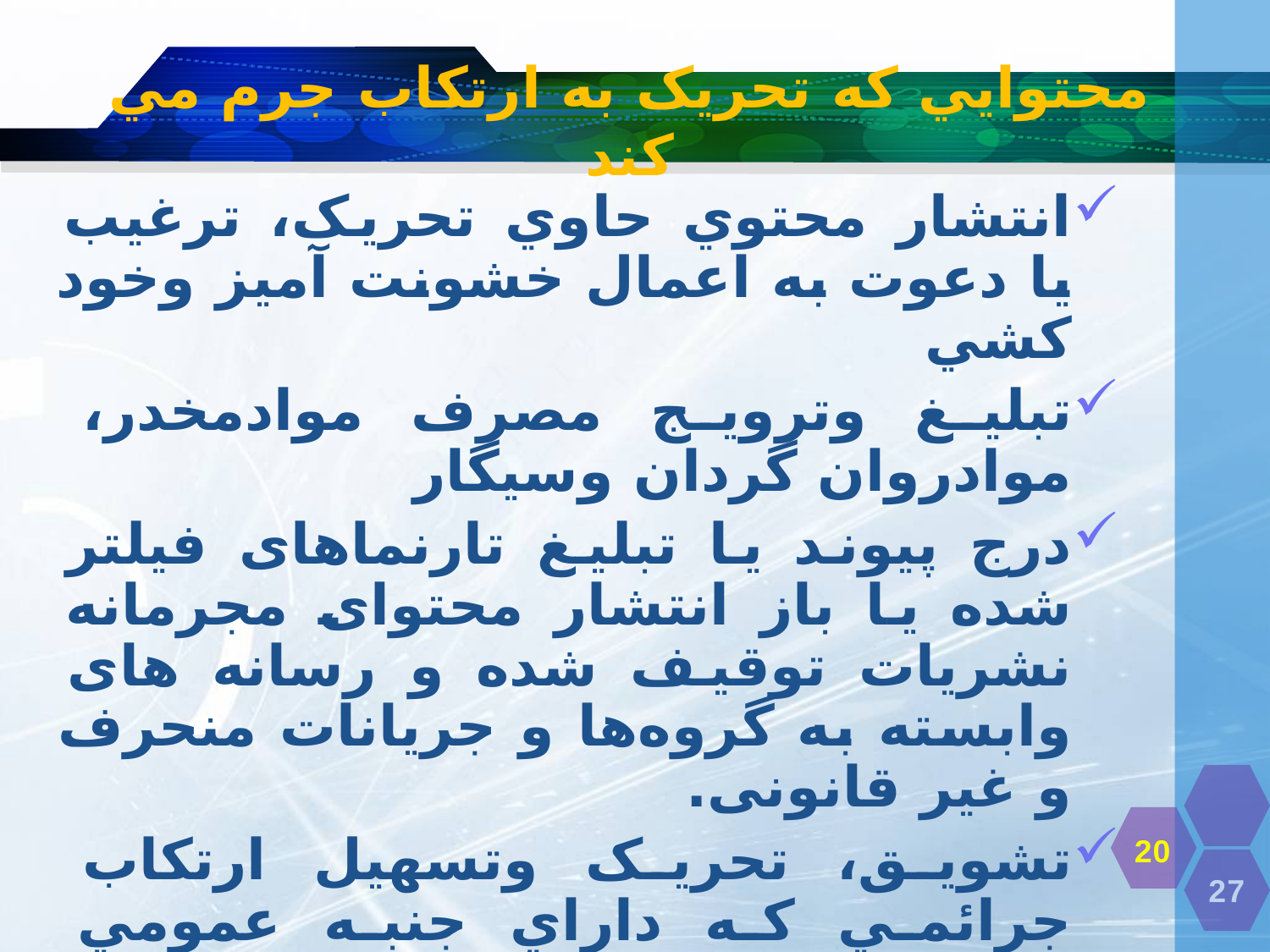

# محتوايي که تحريک به ارتکاب جرم مي کند
انتشار محتوي حاوي تحريک، ترغيب يا دعوت به اعمال خشونت آميز وخود کشي
تبليغ وترويج مصرف موادمخدر، موادروان گردان وسيگار
درج پیوند یا تبلیغ تارنماهای فیلتر شده یا باز انتشار محتوای مجرمانه نشریات توقیف شده و رسانه های وابسته به گروه‌ها و جریانات منحرف و غیر قانونی.
تشويق، تحريک وتسهيل ارتكاب جرائمي كه داراي جنبه عمومي هستند از قبيل اخلال در نظم ،‌تخريب اموال عمومي ، ارتشاء اختلاس ،كلاهبرداري ، قاچاق موادمخدر، قاچاق مشروبات الكلي وغيره.
تبليغ و ترويج اسراف و تبذير
فروش، تبلیغ، توزیع و آموزش استفاده از تجهیزات دریافت از ماهواره
20
27